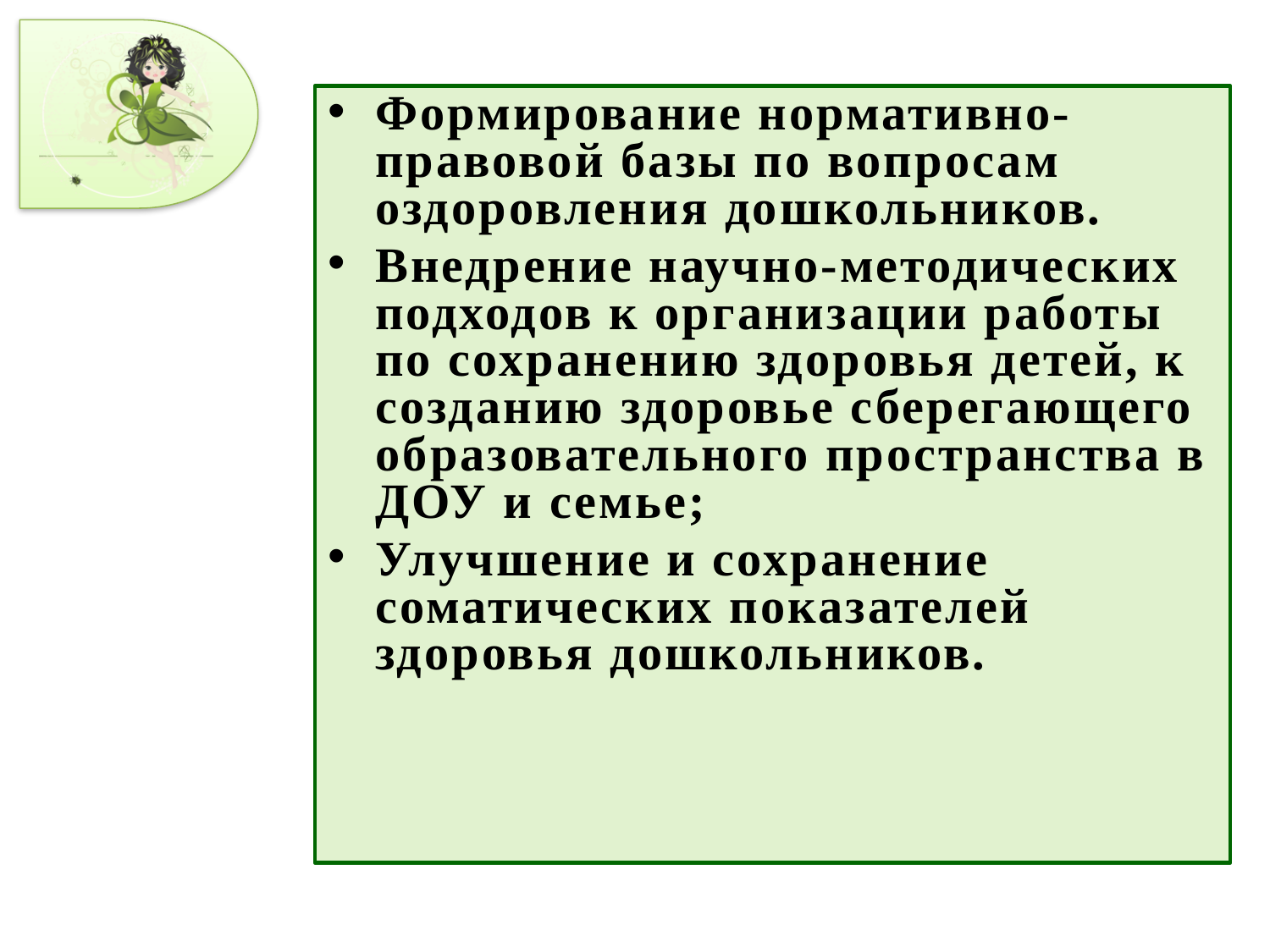

Формирование нормативно-правовой базы по вопросам оздоровления дошкольников.
Внедрение научно-методических подходов к организации работы по сохранению здоровья детей, к созданию здоровье сберегающего образовательного пространства в ДОУ и семье;
Улучшение и сохранение соматических показателей здоровья дошкольников.